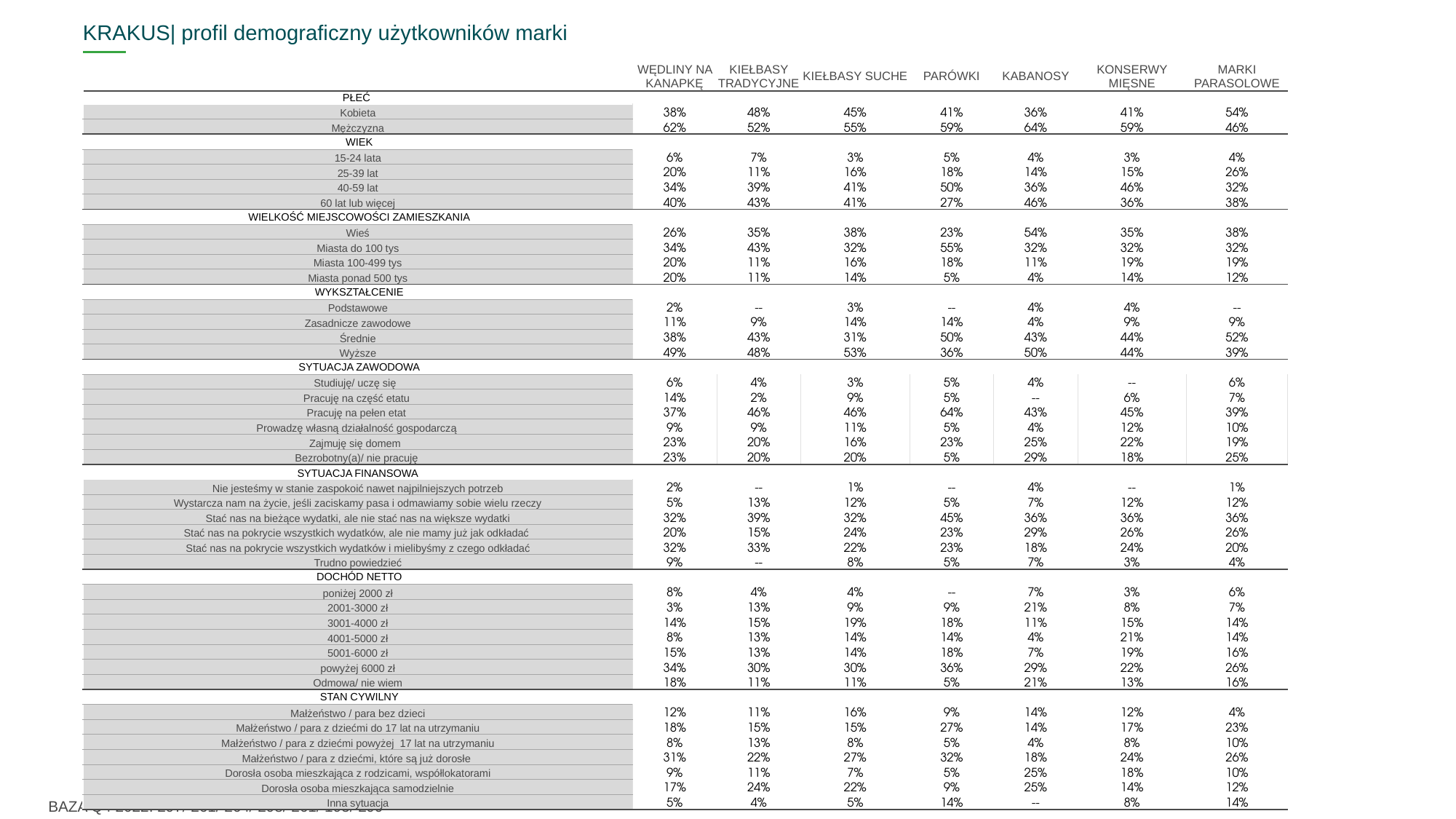

KRAKUS| profil demograficzny użytkowników marki
| ^TAB2^ | WĘDLINY NA KANAPKĘ | KIEŁBASY TRADYCYJNE | KIEŁBASY SUCHE | PARÓWKI | KABANOSY | KONSERWY MIĘSNE | MARKI PARASOLOWE |
| --- | --- | --- | --- | --- | --- | --- | --- |
| PŁEĆ |  |  |  |  |  |  |  |
| Kobieta | 38% | 48% | 45% | 41% | 36% | 41% | 54% |
| Mężczyzna | 62% | 52% | 55% | 59% | 64% | 59% | 46% |
| WIEK |  |  |  |  |  |  |  |
| 15-24 lata | 6% | 7% | 3% | 5% | 4% | 3% | 4% |
| 25-39 lat | 20% | 11% | 16% | 18% | 14% | 15% | 26% |
| 40-59 lat | 34% | 39% | 41% | 50% | 36% | 46% | 32% |
| 60 lat lub więcej | 40% | 43% | 41% | 27% | 46% | 36% | 38% |
| WIELKOŚĆ MIEJSCOWOŚCI ZAMIESZKANIA |  |  |  |  |  |  |  |
| Wieś | 26% | 35% | 38% | 23% | 54% | 35% | 38% |
| Miasta do 100 tys | 34% | 43% | 32% | 55% | 32% | 32% | 32% |
| Miasta 100-499 tys | 20% | 11% | 16% | 18% | 11% | 19% | 19% |
| Miasta ponad 500 tys | 20% | 11% | 14% | 5% | 4% | 14% | 12% |
| WYKSZTAŁCENIE |  |  |  |  |  |  |  |
| Podstawowe | 2% | -- | 3% | -- | 4% | 4% | -- |
| Zasadnicze zawodowe | 11% | 9% | 14% | 14% | 4% | 9% | 9% |
| Średnie | 38% | 43% | 31% | 50% | 43% | 44% | 52% |
| Wyższe | 49% | 48% | 53% | 36% | 50% | 44% | 39% |
| SYTUACJA ZAWODOWA |  |  |  |  |  |  |  |
| Studiuję/ uczę się | 6% | 4% | 3% | 5% | 4% | -- | 6% |
| Pracuję na część etatu | 14% | 2% | 9% | 5% | -- | 6% | 7% |
| Pracuję na pełen etat | 37% | 46% | 46% | 64% | 43% | 45% | 39% |
| Prowadzę własną działalność gospodarczą | 9% | 9% | 11% | 5% | 4% | 12% | 10% |
| Zajmuję się domem | 23% | 20% | 16% | 23% | 25% | 22% | 19% |
| Bezrobotny(a)/ nie pracuję | 23% | 20% | 20% | 5% | 29% | 18% | 25% |
| SYTUACJA FINANSOWA |  |  |  |  |  |  |  |
| Nie jesteśmy w stanie zaspokoić nawet najpilniejszych potrzeb | 2% | -- | 1% | -- | 4% | -- | 1% |
| Wystarcza nam na życie, jeśli zaciskamy pasa i odmawiamy sobie wielu rzeczy | 5% | 13% | 12% | 5% | 7% | 12% | 12% |
| Stać nas na bieżące wydatki, ale nie stać nas na większe wydatki | 32% | 39% | 32% | 45% | 36% | 36% | 36% |
| Stać nas na pokrycie wszystkich wydatków, ale nie mamy już jak odkładać | 20% | 15% | 24% | 23% | 29% | 26% | 26% |
| Stać nas na pokrycie wszystkich wydatków i mielibyśmy z czego odkładać | 32% | 33% | 22% | 23% | 18% | 24% | 20% |
| Trudno powiedzieć | 9% | -- | 8% | 5% | 7% | 3% | 4% |
| DOCHÓD NETTO |  |  |  |  |  |  |  |
| poniżej 2000 zł | 8% | 4% | 4% | -- | 7% | 3% | 6% |
| 2001-3000 zł | 3% | 13% | 9% | 9% | 21% | 8% | 7% |
| 3001-4000 zł | 14% | 15% | 19% | 18% | 11% | 15% | 14% |
| 4001-5000 zł | 8% | 13% | 14% | 14% | 4% | 21% | 14% |
| 5001-6000 zł | 15% | 13% | 14% | 18% | 7% | 19% | 16% |
| powyżej 6000 zł | 34% | 30% | 30% | 36% | 29% | 22% | 26% |
| Odmowa/ nie wiem | 18% | 11% | 11% | 5% | 21% | 13% | 16% |
| STAN CYWILNY |  |  |  |  |  |  |  |
| Małżeństwo / para bez dzieci | 12% | 11% | 16% | 9% | 14% | 12% | 4% |
| Małżeństwo / para z dziećmi do 17 lat na utrzymaniu | 18% | 15% | 15% | 27% | 14% | 17% | 23% |
| Małżeństwo / para z dziećmi powyżej 17 lat na utrzymaniu | 8% | 13% | 8% | 5% | 4% | 8% | 10% |
| Małżeństwo / para z dziećmi, które są już dorosłe | 31% | 22% | 27% | 32% | 18% | 24% | 26% |
| Dorosła osoba mieszkająca z rodzicami, współlokatorami | 9% | 11% | 7% | 5% | 25% | 18% | 10% |
| Dorosła osoba mieszkająca samodzielnie | 17% | 24% | 22% | 9% | 25% | 14% | 12% |
| Inna sytuacja | 5% | 4% | 5% | 14% | -- | 8% | 14% |
BAZA Q4 2022: 297/ 261/ 264/ 298/ 261/ 195/ 299